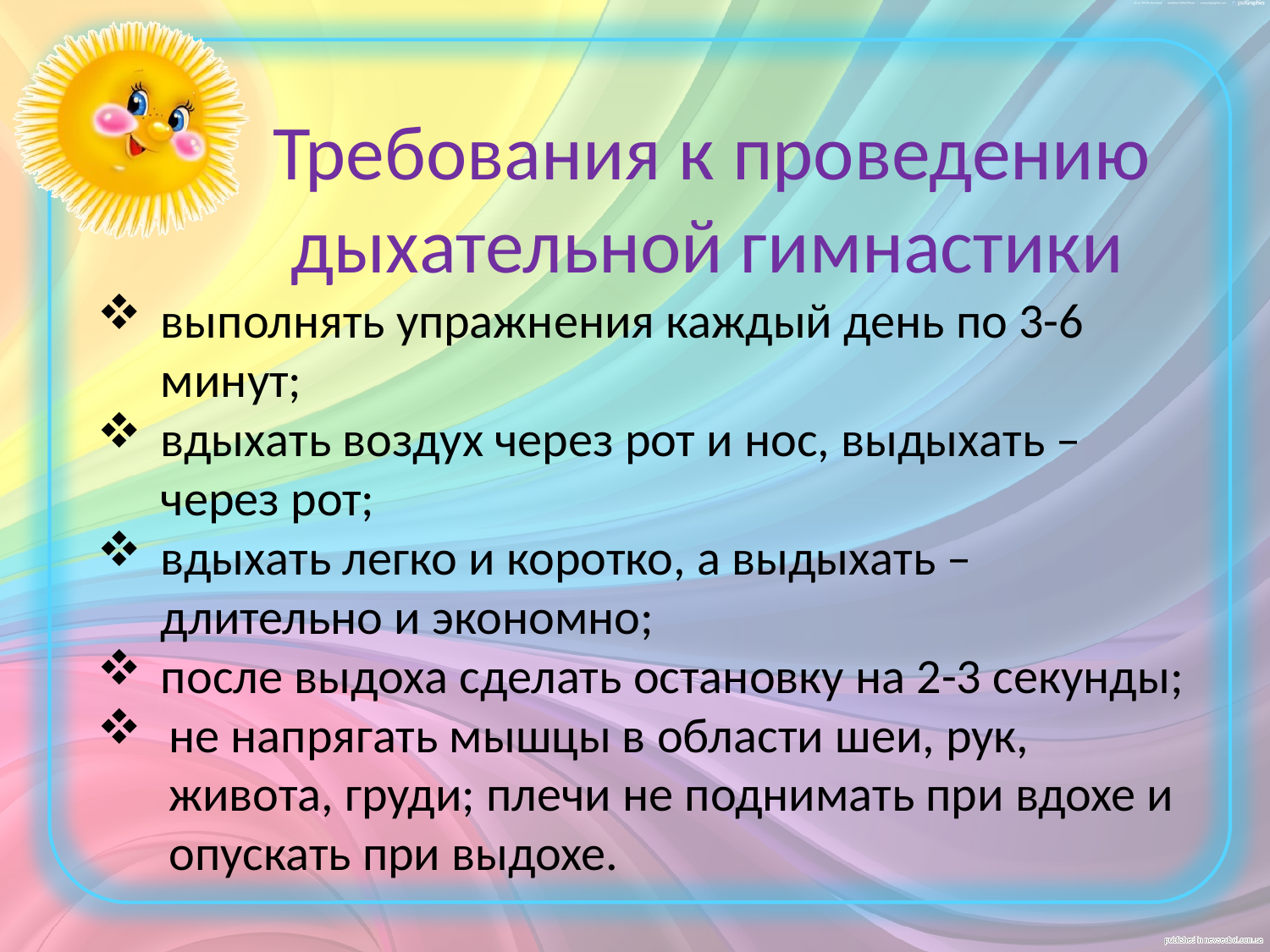

Требования к проведению
           дыхательной гимнастики
выполнять упражнения каждый день по 3-6 минут;
вдыхать воздух через рот и нос, выдыхать – через рот;
вдыхать легко и коротко, а выдыхать – длительно и экономно;
после выдоха сделать остановку на 2-3 секунды;
не напрягать мышцы в области шеи, рук, живота, груди; плечи не поднимать при вдохе и опускать при выдохе.